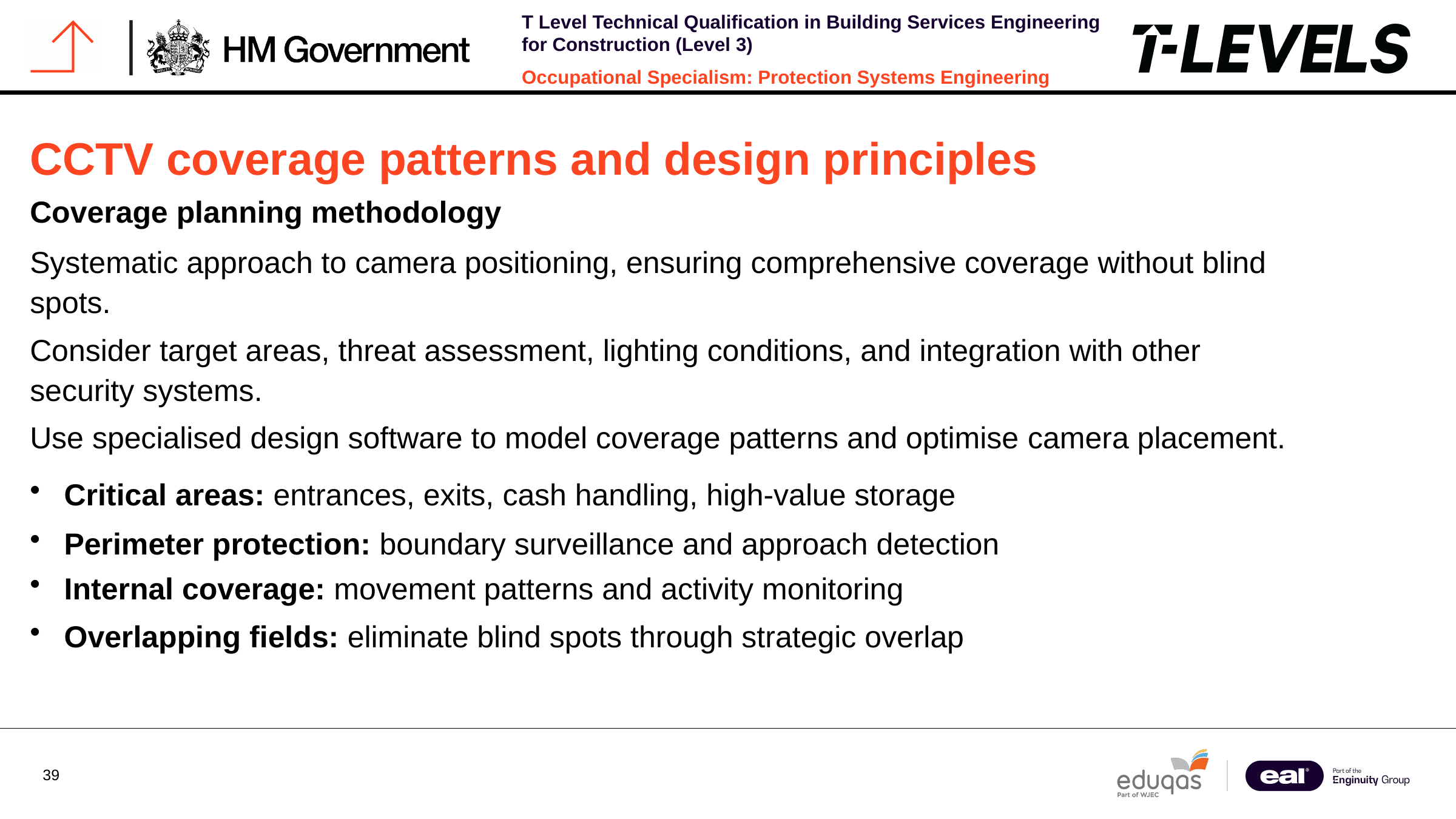

CCTV coverage patterns and design principles
Coverage planning methodology
Systematic approach to camera positioning, ensuring comprehensive coverage without blind spots.
Consider target areas, threat assessment, lighting conditions, and integration with other security systems.
Use specialised design software to model coverage patterns and optimise camera placement.
Critical areas: entrances, exits, cash handling, high-value storage
Perimeter protection: boundary surveillance and approach detection
Internal coverage: movement patterns and activity monitoring
Overlapping fields: eliminate blind spots through strategic overlap